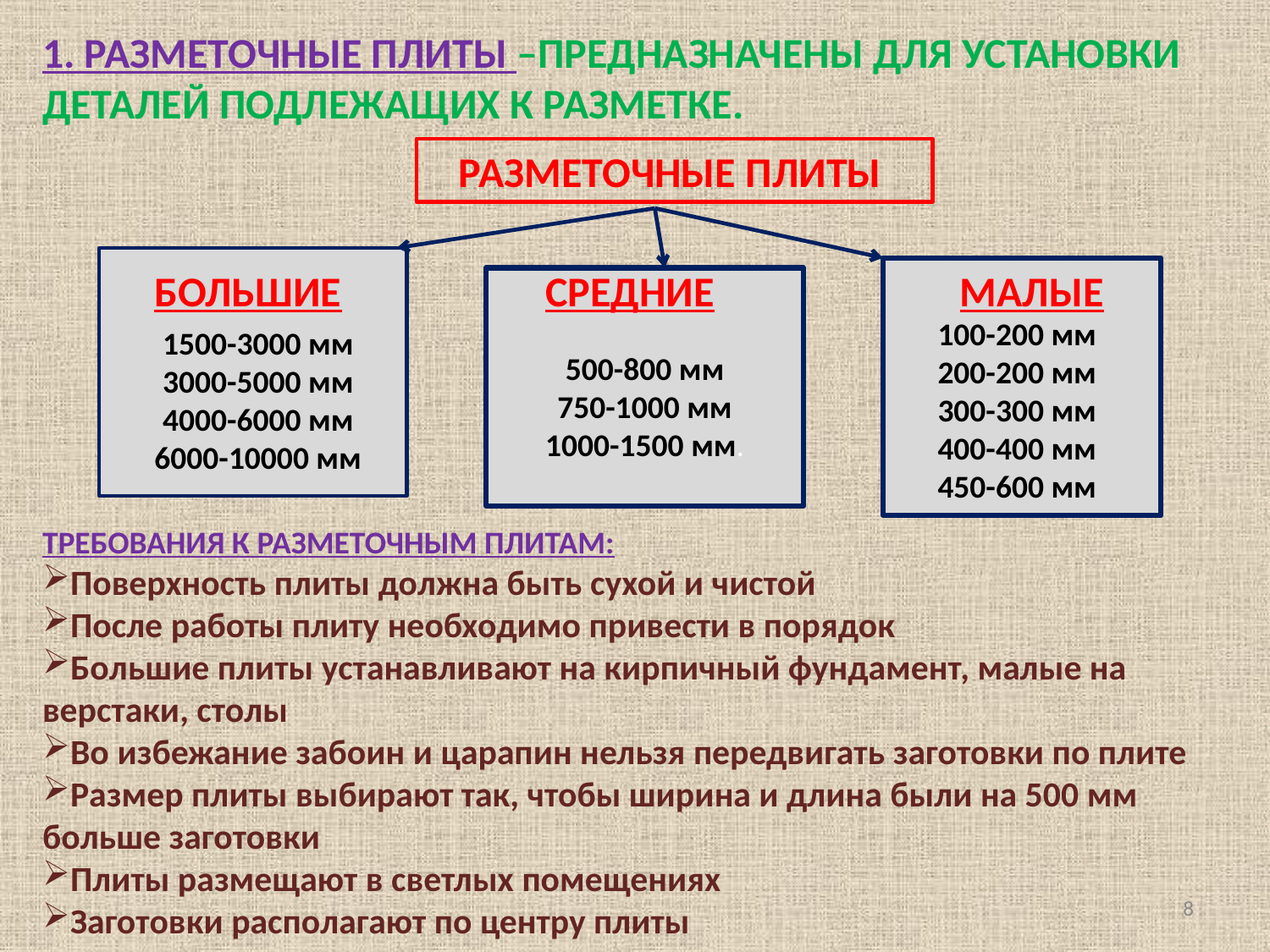

1. РАЗМЕТОЧНЫЕ ПЛИТЫ –ПРЕДНАЗНАЧЕНЫ ДЛЯ УСТАНОВКИ
ДЕТАЛЕЙ ПОДЛЕЖАЩИХ К РАЗМЕТКЕ.

РАЗМЕТОЧНЫЕ ПЛИТЫ

БОЛЬШИЕ

СРЕДНИЕ

МАЛЫЕ

500-800 мм
750-1000 мм
1000-1500 мм.
100-200 мм
200-200 мм
300-300 мм
400-400 мм
450-600 мм
1500-3000 мм
3000-5000 мм
4000-6000 мм
6000-10000 мм
ТРЕБОВАНИЯ К РАЗМЕТОЧНЫМ ПЛИТАМ:
Поверхность плиты должна быть сухой и чистой
После работы плиту необходимо привести в порядок
Большие плиты устанавливают на кирпичный фундамент, малые на верстаки, столы
Во избежание забоин и царапин нельзя передвигать заготовки по плите
Размер плиты выбирают так, чтобы ширина и длина были на 500 мм больше заготовки
Плиты размещают в светлых помещениях
Заготовки располагают по центру плиты

8